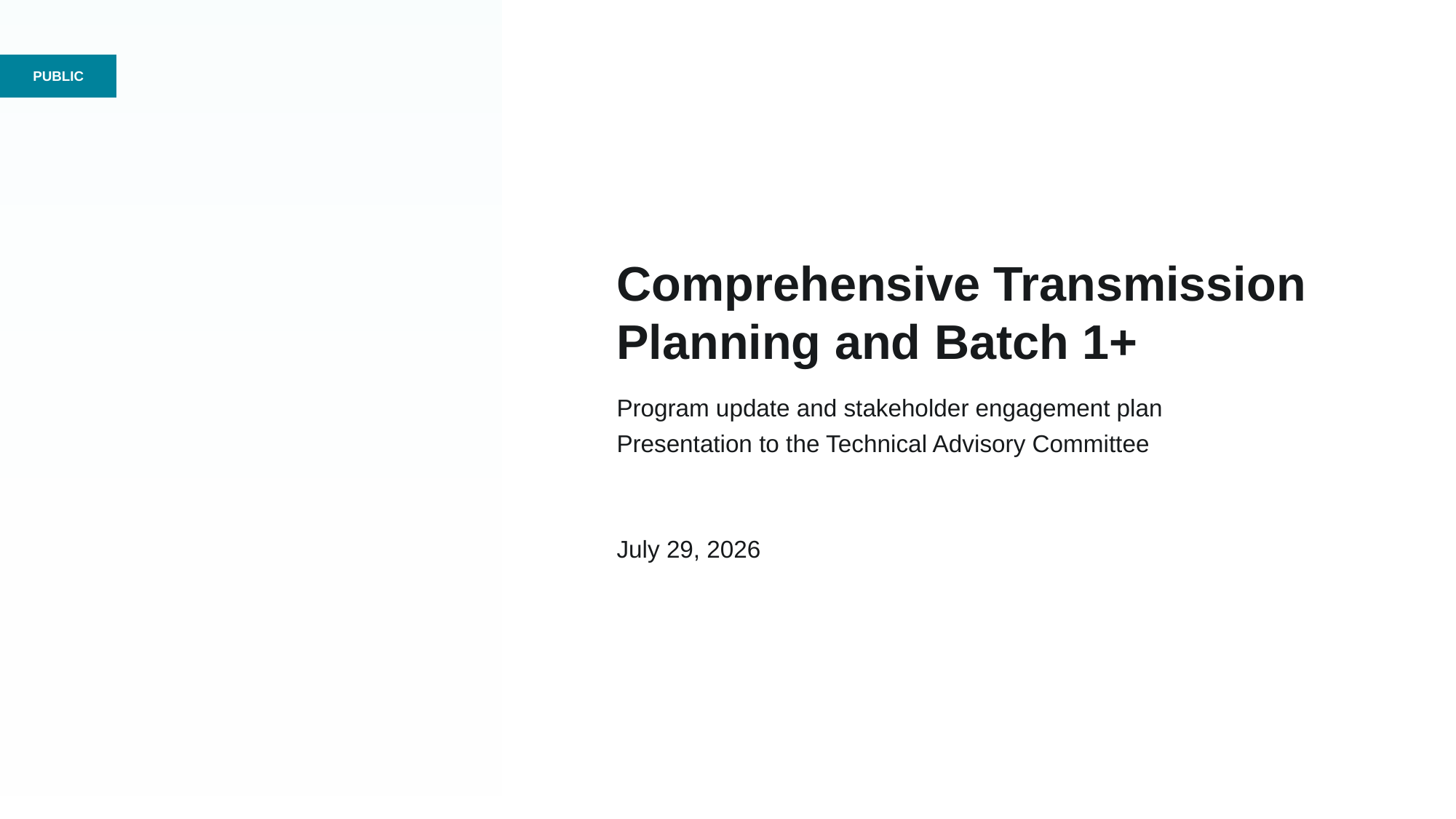

# Comprehensive Transmission Planning and Batch 1+
Program update and stakeholder engagement plan
Presentation to the Technical Advisory Committee
July 29, 2026